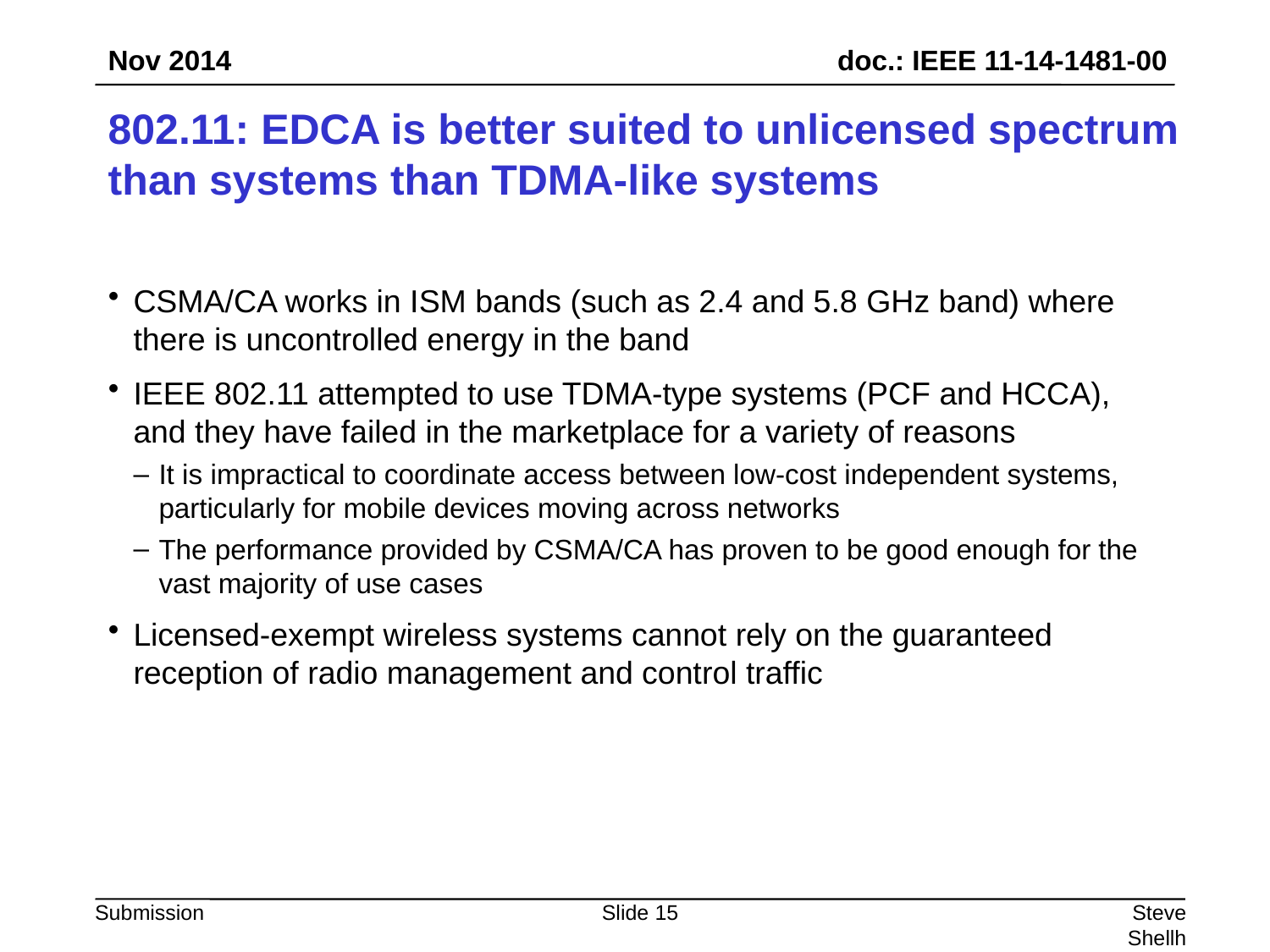

Nov 2014
# 802.11: EDCA is better suited to unlicensed spectrum than systems than TDMA-like systems
CSMA/CA works in ISM bands (such as 2.4 and 5.8 GHz band) where there is uncontrolled energy in the band
IEEE 802.11 attempted to use TDMA-type systems (PCF and HCCA), and they have failed in the marketplace for a variety of reasons
It is impractical to coordinate access between low-cost independent systems, particularly for mobile devices moving across networks
The performance provided by CSMA/CA has proven to be good enough for the vast majority of use cases
Licensed-exempt wireless systems cannot rely on the guaranteed reception of radio management and control traffic
Slide 15
Steve Shellhammer, Qualcomm